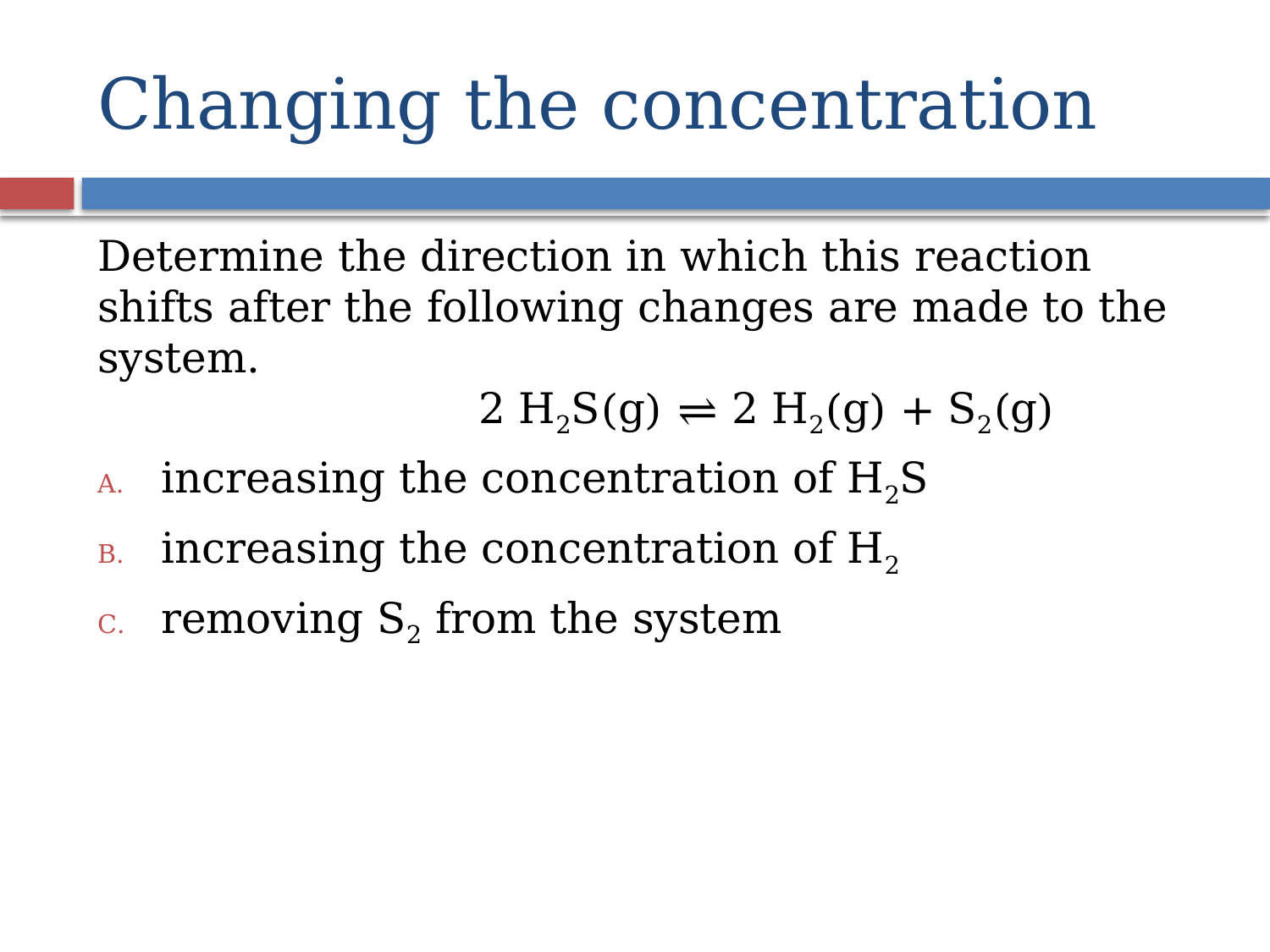

# Changing the concentration
Determine the direction in which this reaction shifts after the following changes are made to the system.
			2 H2S(g) ⇌ 2 H2(g) + S2(g)
increasing the concentration of H2S
increasing the concentration of H2
removing S2 from the system